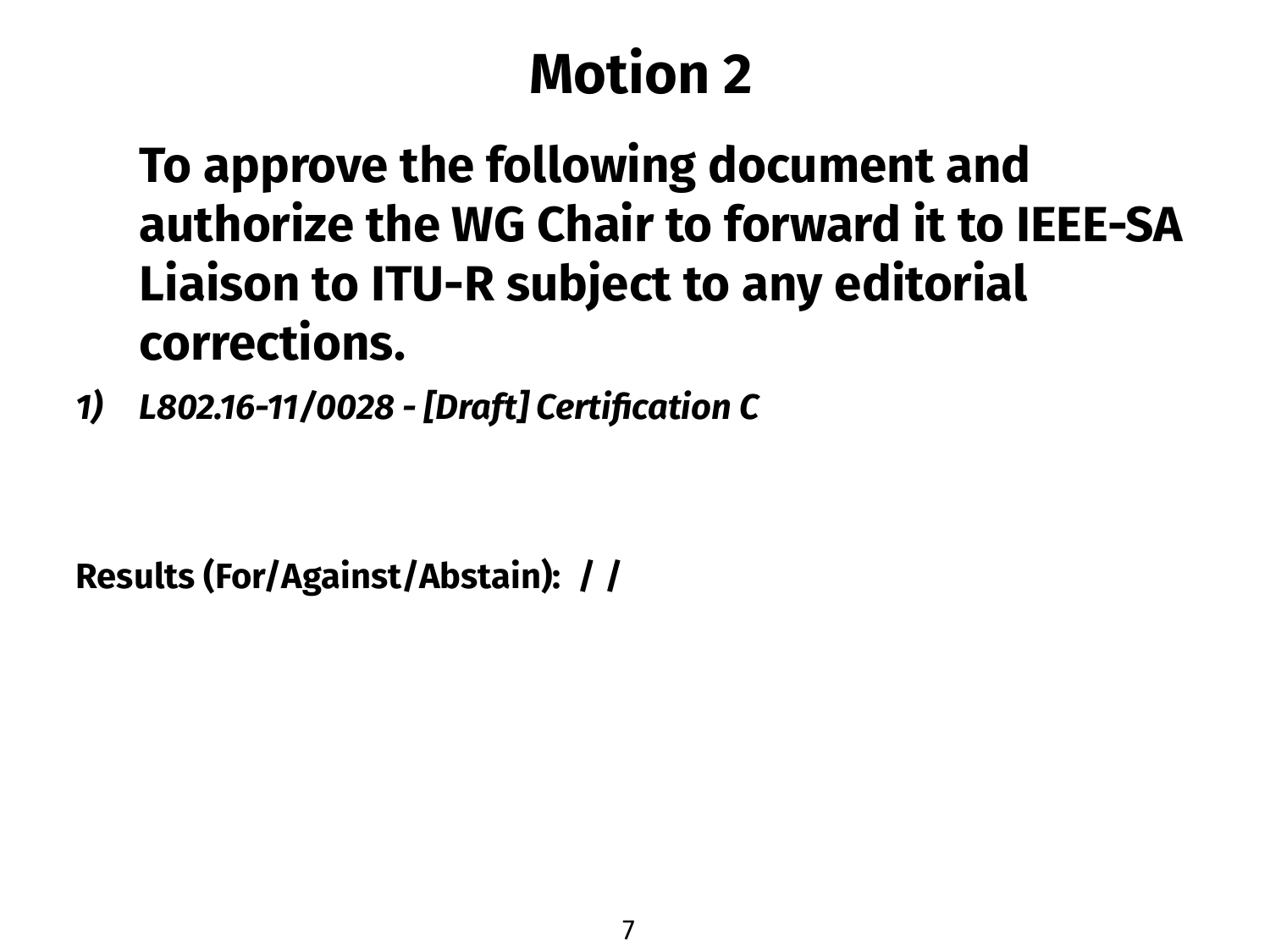

Motion 2
	To approve the following document and authorize the WG Chair to forward it to IEEE-SA Liaison to ITU-R subject to any editorial corrections.
L802.16-11/0028 - [Draft] Certification C

Results (For/Against/Abstain):  / /